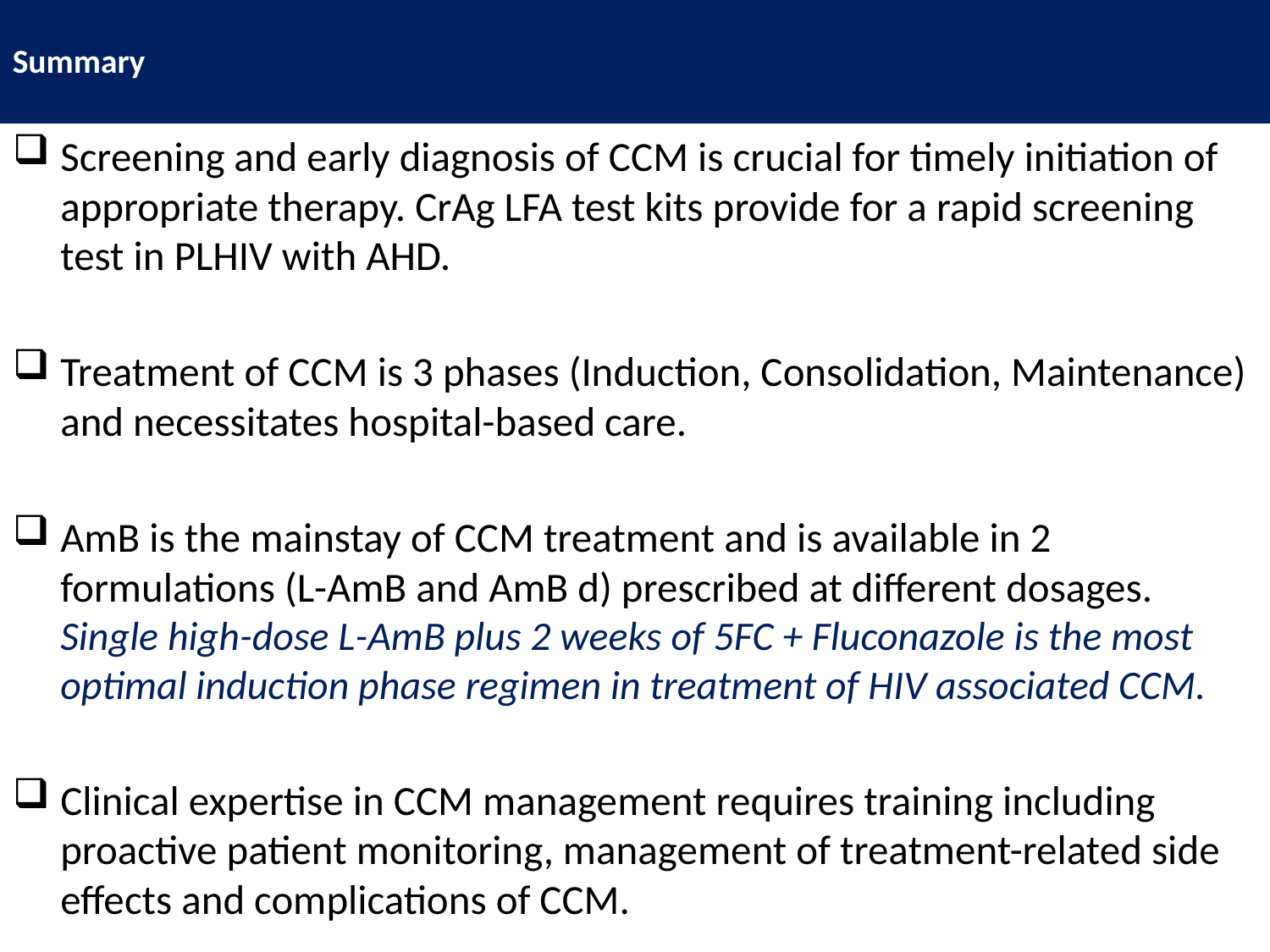

Summary
Screening and early diagnosis of CCM is crucial for timely initiation of appropriate therapy. CrAg LFA test kits provide for a rapid screening test in PLHIV with AHD.

Treatment of CCM is 3 phases (Induction, Consolidation, Maintenance) and necessitates hospital-based care.

AmB is the mainstay of CCM treatment and is available in 2 formulations (L-AmB and AmB d) prescribed at different dosages. Single high-dose L-AmB plus 2 weeks of 5FC + Fluconazole is the most optimal induction phase regimen in treatment of HIV associated CCM.

Clinical expertise in CCM management requires training including proactive patient monitoring, management of treatment-related side effects and complications of CCM.